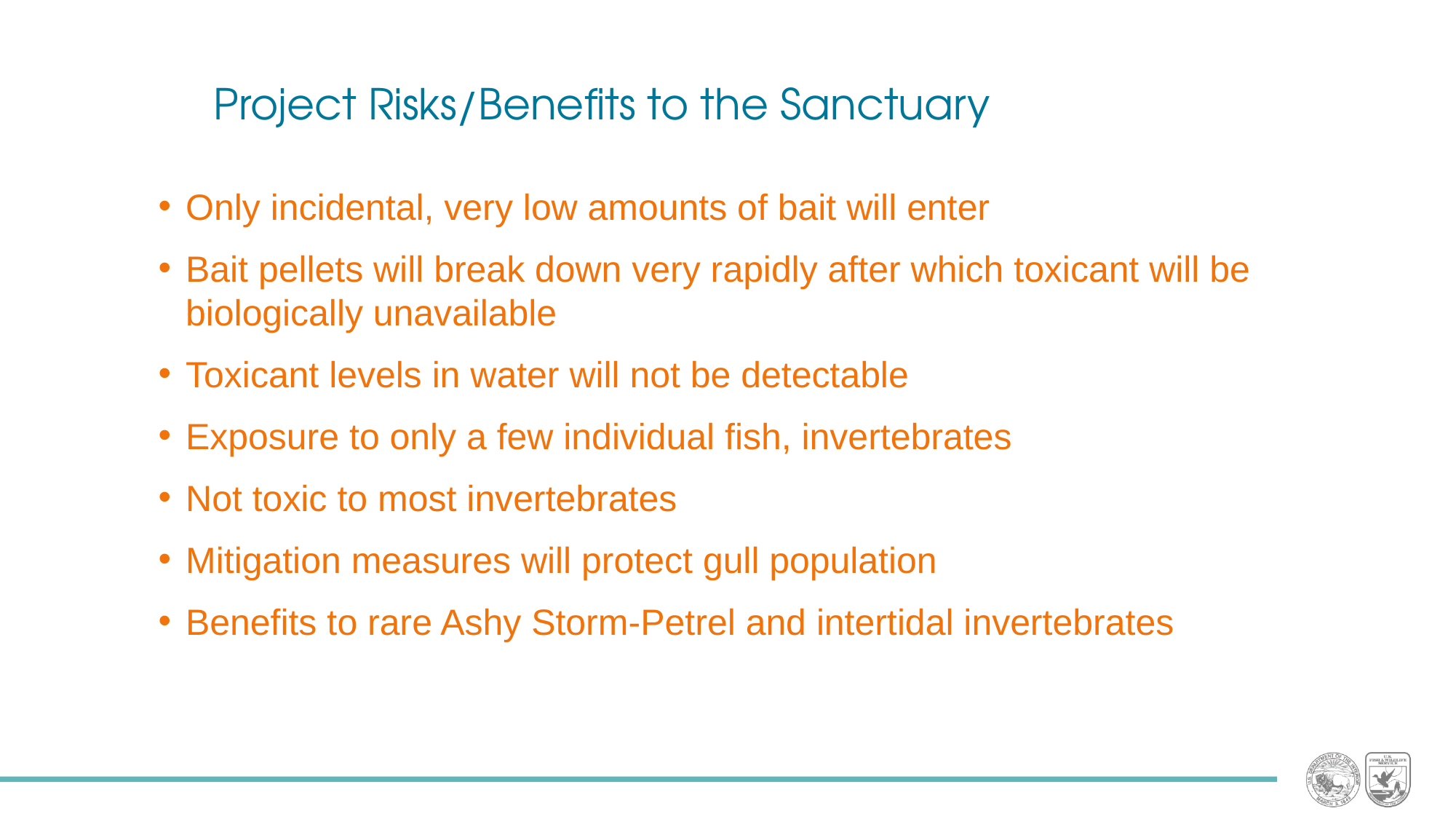

Project Risks/Benefits to the Sanctuary
Only incidental, very low amounts of bait will enter
Bait pellets will break down very rapidly after which toxicant will be biologically unavailable
Toxicant levels in water will not be detectable
Exposure to only a few individual fish, invertebrates
Not toxic to most invertebrates
Mitigation measures will protect gull population
Benefits to rare Ashy Storm-Petrel and intertidal invertebrates